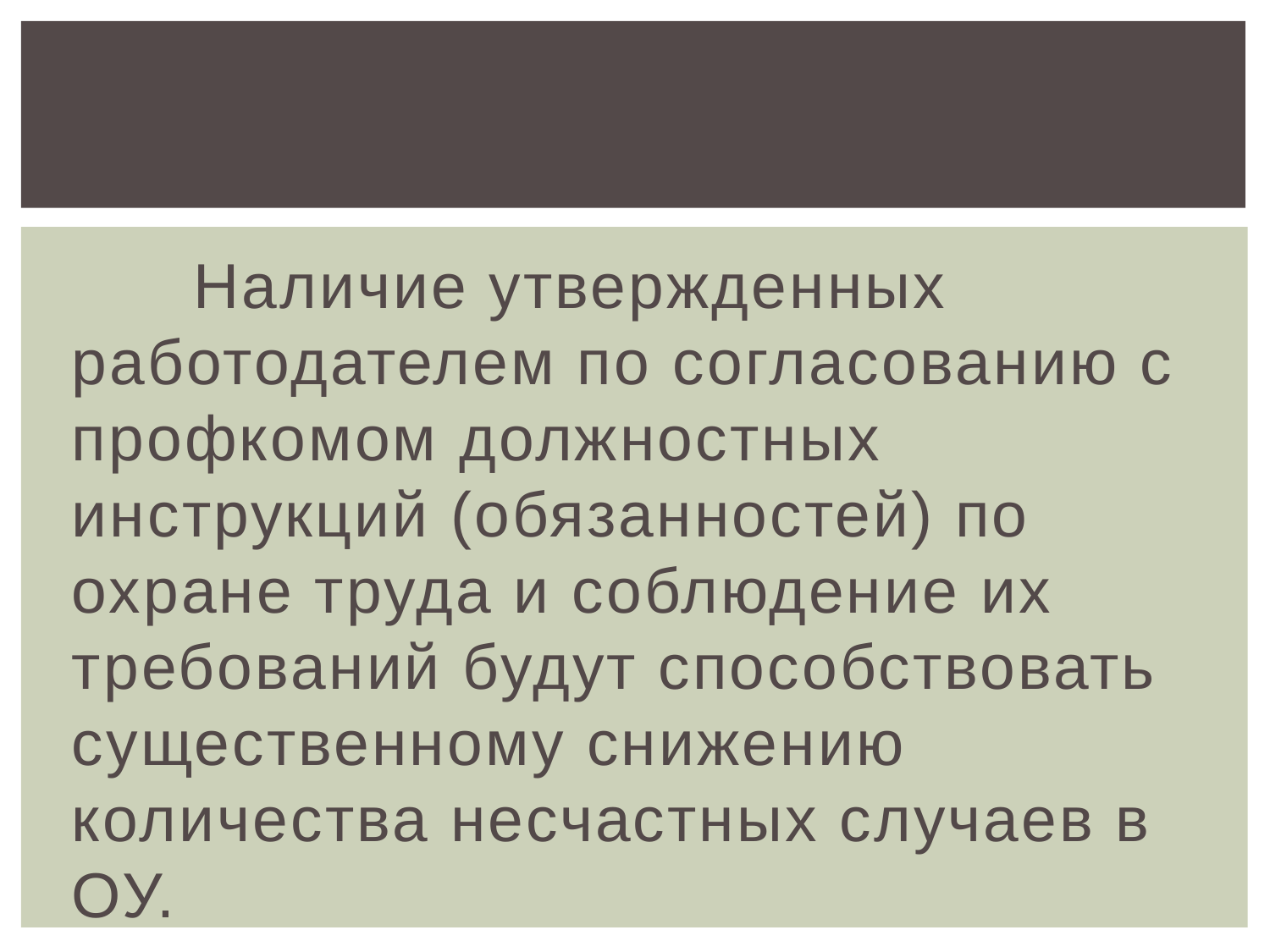

Наличие утвержденных работодателем по согласованию с профкомом должностных инструкций (обязанностей) по охране труда и соблюдение их требований будут способствовать существенному снижению количества несчастных случаев в ОУ.